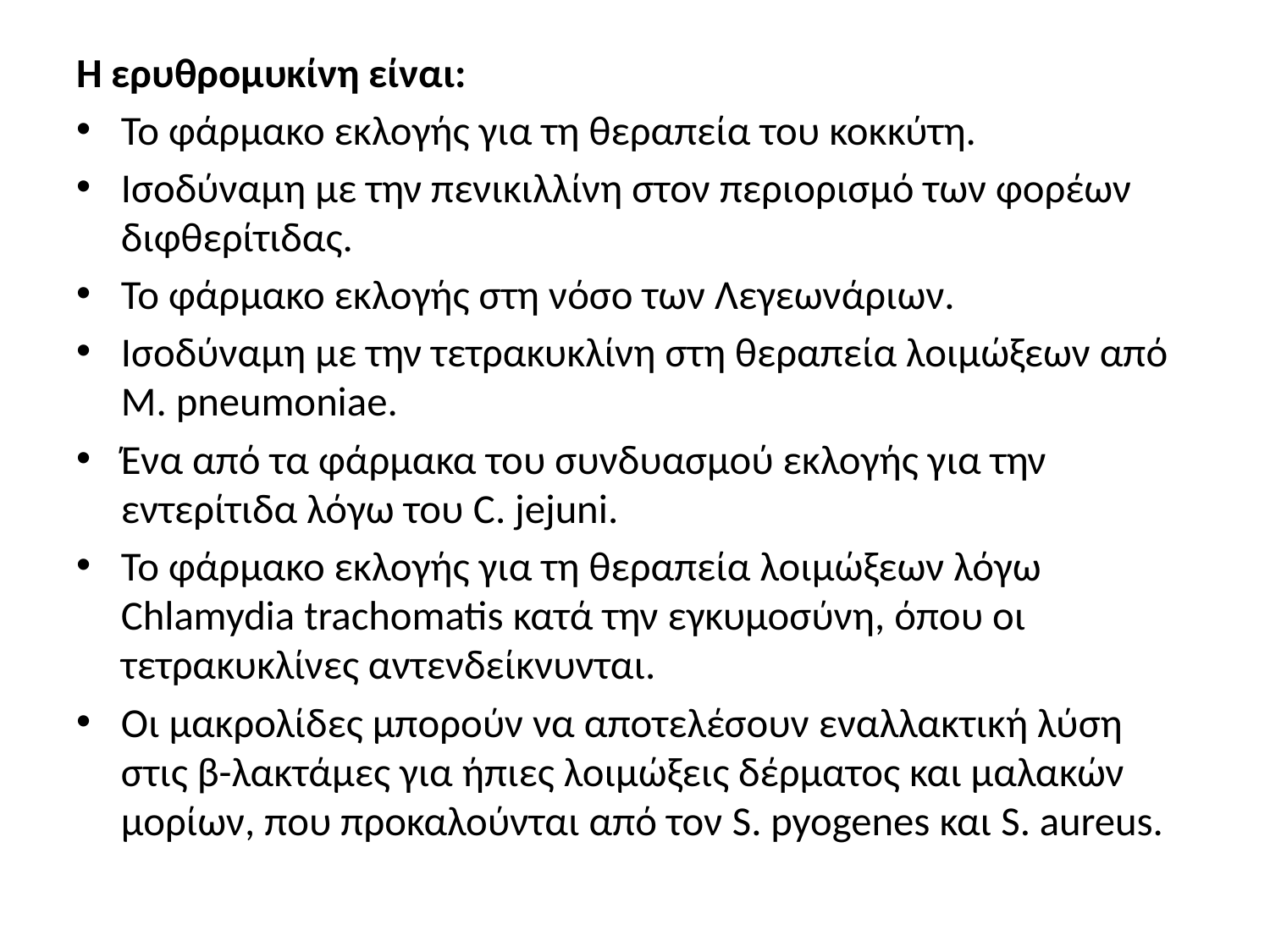

Η ερυθρομυκίνη είναι:
Το φάρμακο εκλογής για τη θεραπεία του κοκκύτη.
Ισοδύναμη με την πενικιλλίνη στον περιορισμό των φορέων διφθερίτιδας.
Το φάρμακο εκλογής στη νόσο των Λεγεωνάριων.
Ισοδύναμη με την τετρακυκλίνη στη θεραπεία λοιμώξεων από Μ. pneumoniae.
Ένα από τα φάρμακα του συνδυασμού εκλογής για την εντερίτιδα λόγω του C. jejuni.
Το φάρμακο εκλογής για τη θεραπεία λοιμώξεων λόγω Chlamydia trachomatis κατά την εγκυμοσύνη, όπου οι τετρακυκλίνες αντενδείκνυνται.
Οι μακρολίδες μπορούν να αποτελέσουν εναλλακτική λύση στις β-λακτάμες για ήπιες λοιμώξεις δέρματος και μαλακών μορίων, που προκαλούνται από τον S. pyogenes και S. aureus.